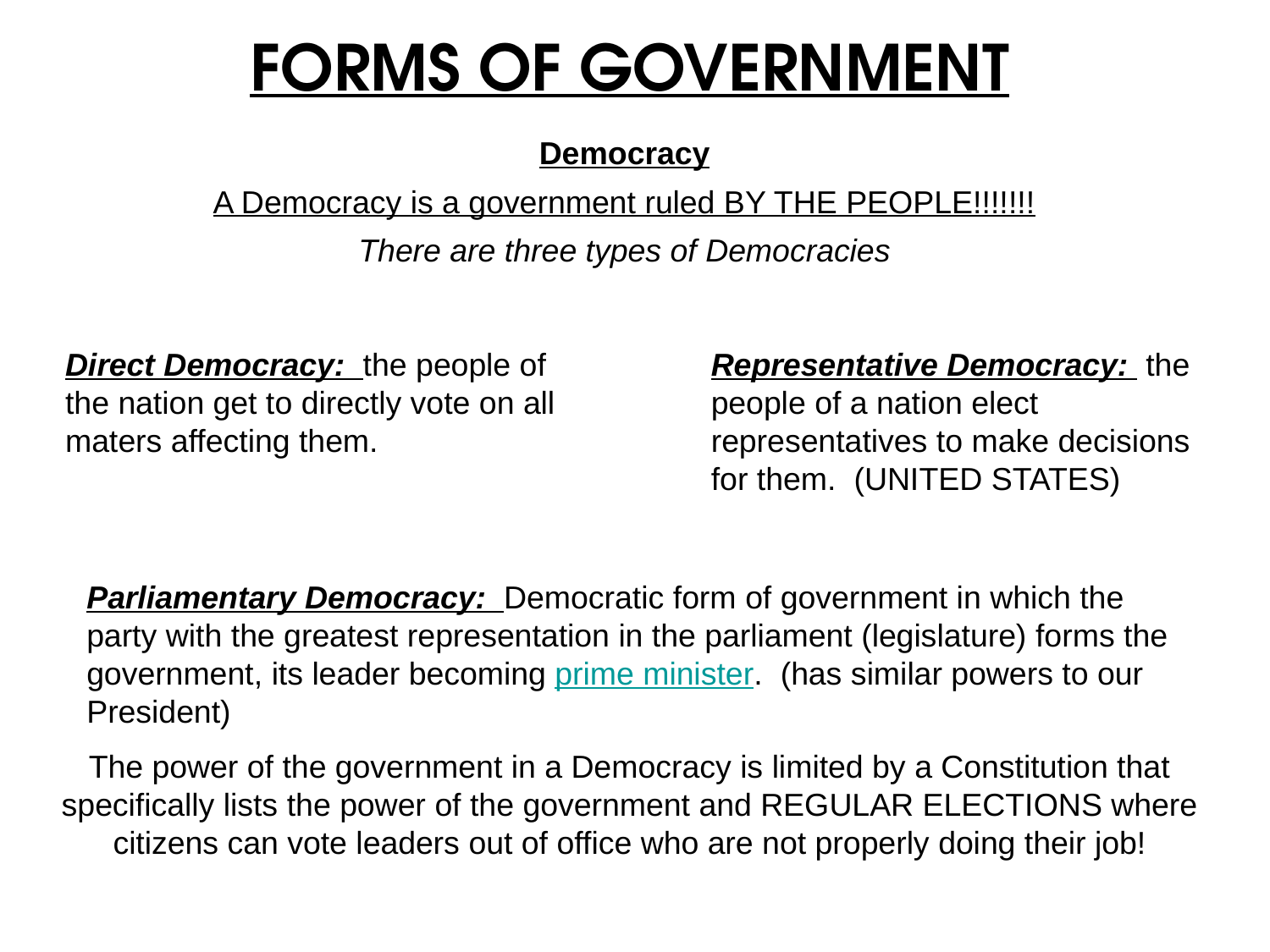

FORMS OF GOVERNMENT
Democracy
A Democracy is a government ruled BY THE PEOPLE!!!!!!!
There are three types of Democracies
Direct Democracy:  the people of the nation get to directly vote on all maters affecting them.
Representative Democracy:  the people of a nation elect representatives to make decisions for them.  (UNITED STATES)
Parliamentary Democracy:  Democratic form of government in which the party with the greatest representation in the parliament (legislature) forms the government, its leader becoming prime minister.  (has similar powers to our President)
The power of the government in a Democracy is limited by a Constitution that specifically lists the power of the government and REGULAR ELECTIONS where citizens can vote leaders out of office who are not properly doing their job!